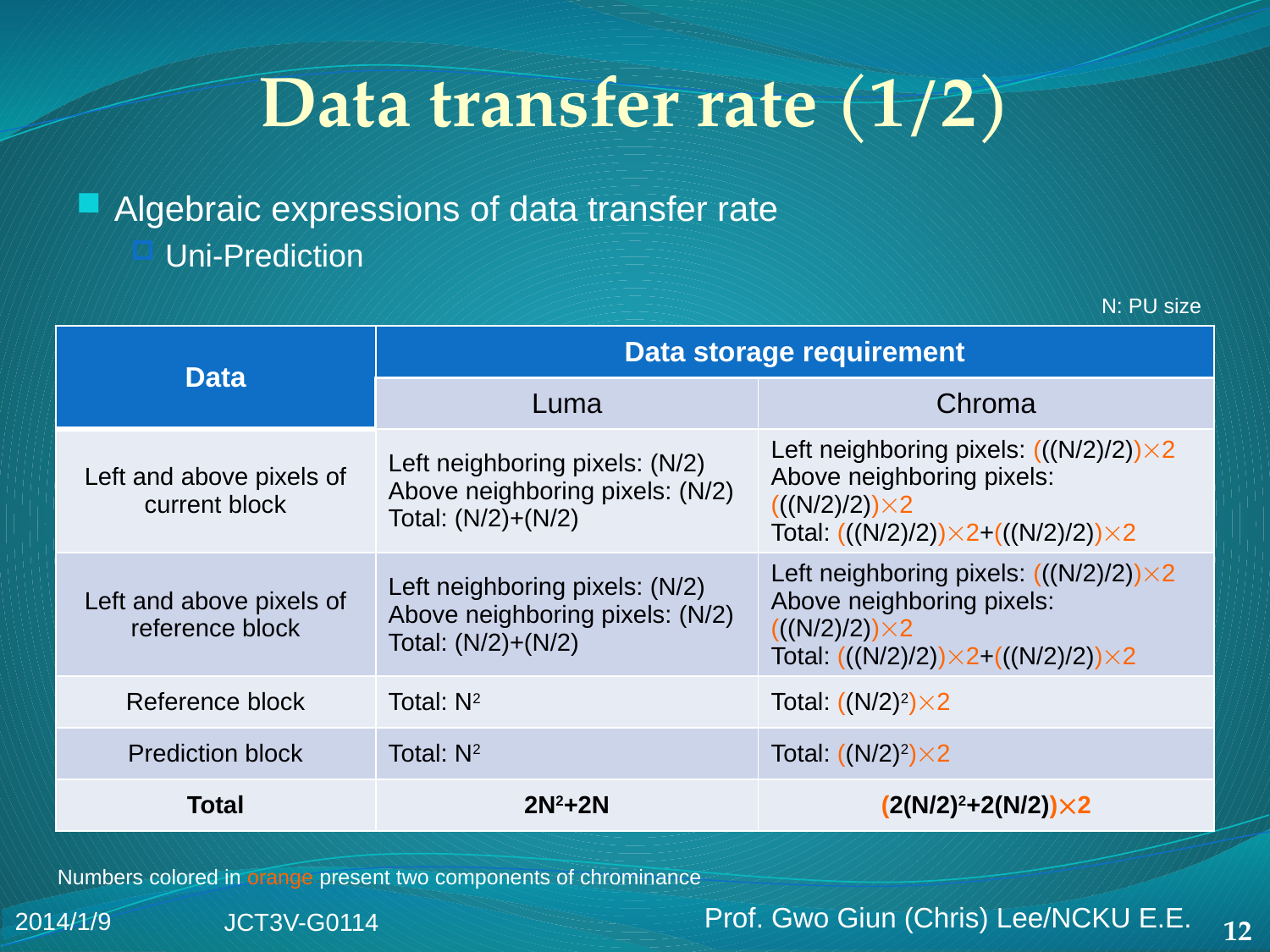

# Data transfer rate (1/2)
Algebraic expressions of data transfer rate
Uni-Prediction
N: PU size
| Data | Data storage requirement |  |
| --- | --- | --- |
|  | Luma | Chroma |
| Left and above pixels of current block | Left neighboring pixels: (N/2) Above neighboring pixels: (N/2) Total: (N/2)+(N/2) | Left neighboring pixels: (((N/2)/2))×2 Above neighboring pixels: (((N/2)/2))×2 Total: (((N/2)/2))×2+(((N/2)/2))×2 |
| Left and above pixels of reference block | Left neighboring pixels: (N/2) Above neighboring pixels: (N/2) Total: (N/2)+(N/2) | Left neighboring pixels: (((N/2)/2))×2 Above neighboring pixels: (((N/2)/2))×2 Total: (((N/2)/2))×2+(((N/2)/2))×2 |
| Reference block | Total: N2 | Total: ((N/2)2)×2 |
| Prediction block | Total: N2 | Total: ((N/2)2)×2 |
| Total | 2N2+2N | (2(N/2)2+2(N/2))×2 |
Numbers colored in orange present two components of chrominance
2014/1/9
JCT3V-G0114
12